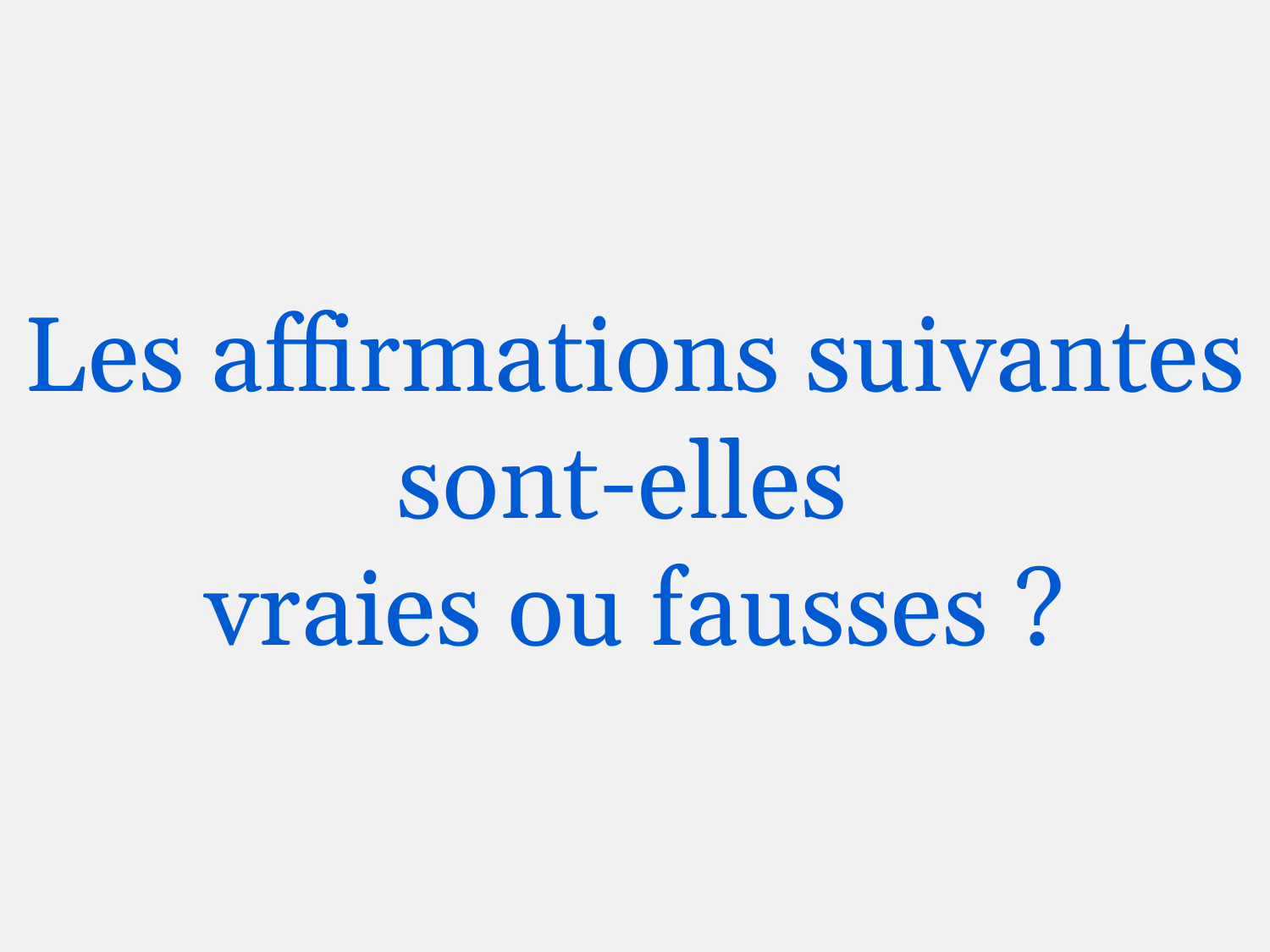

# Les affirmations suivantes sont-elles vraies ou fausses ?